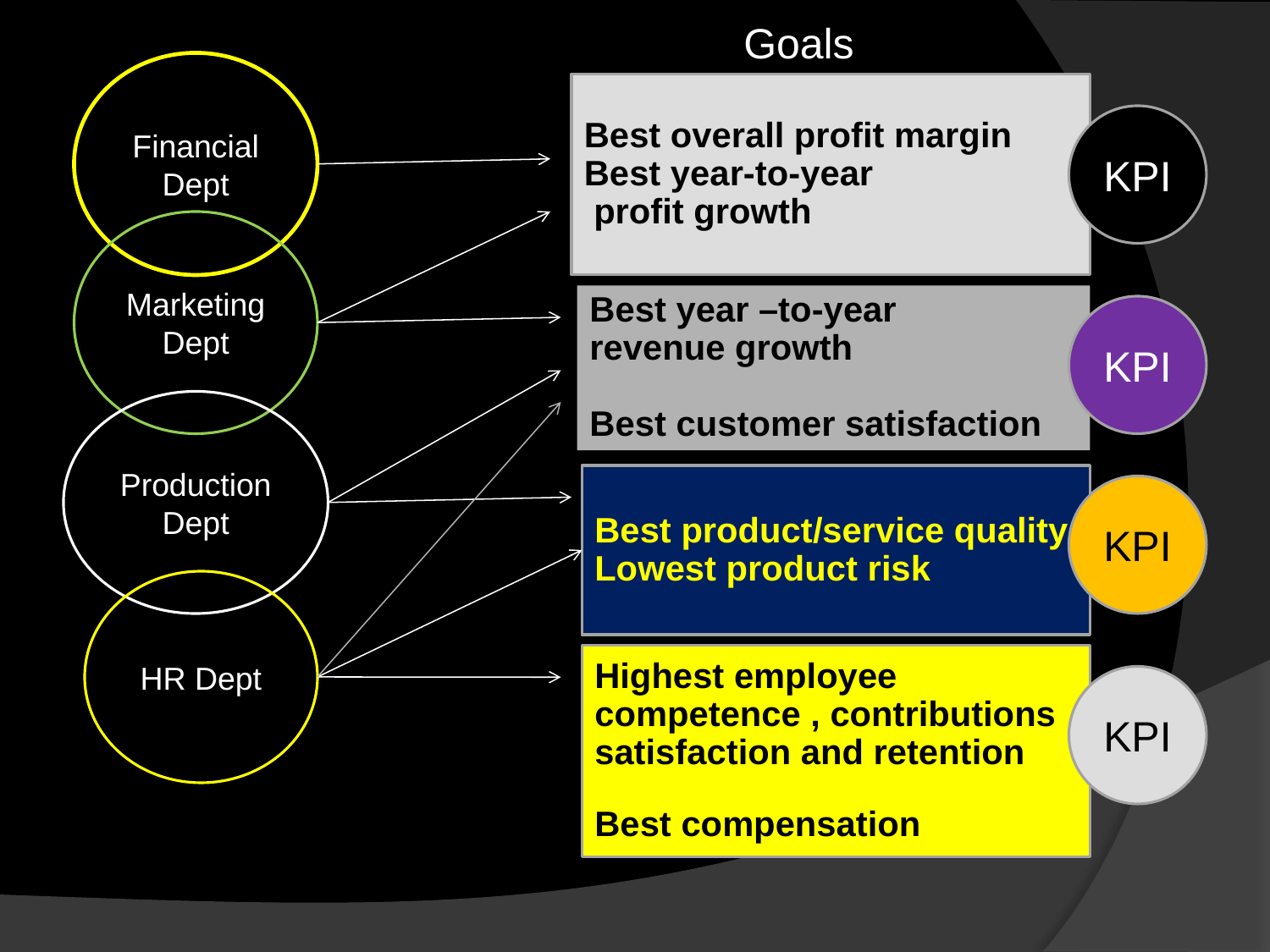

Goals
#
Financial
Dept
Best overall profit margin
Best year-to-year
 profit growth
KPI
Marketing
Dept
Best year –to-year
revenue growth

Best customer satisfaction
KPI
Production
Dept
Best product/service quality
Lowest product risk
KPI
HR Dept
Highest employee  competence , contributions
satisfaction and retention

Best compensation
KPI